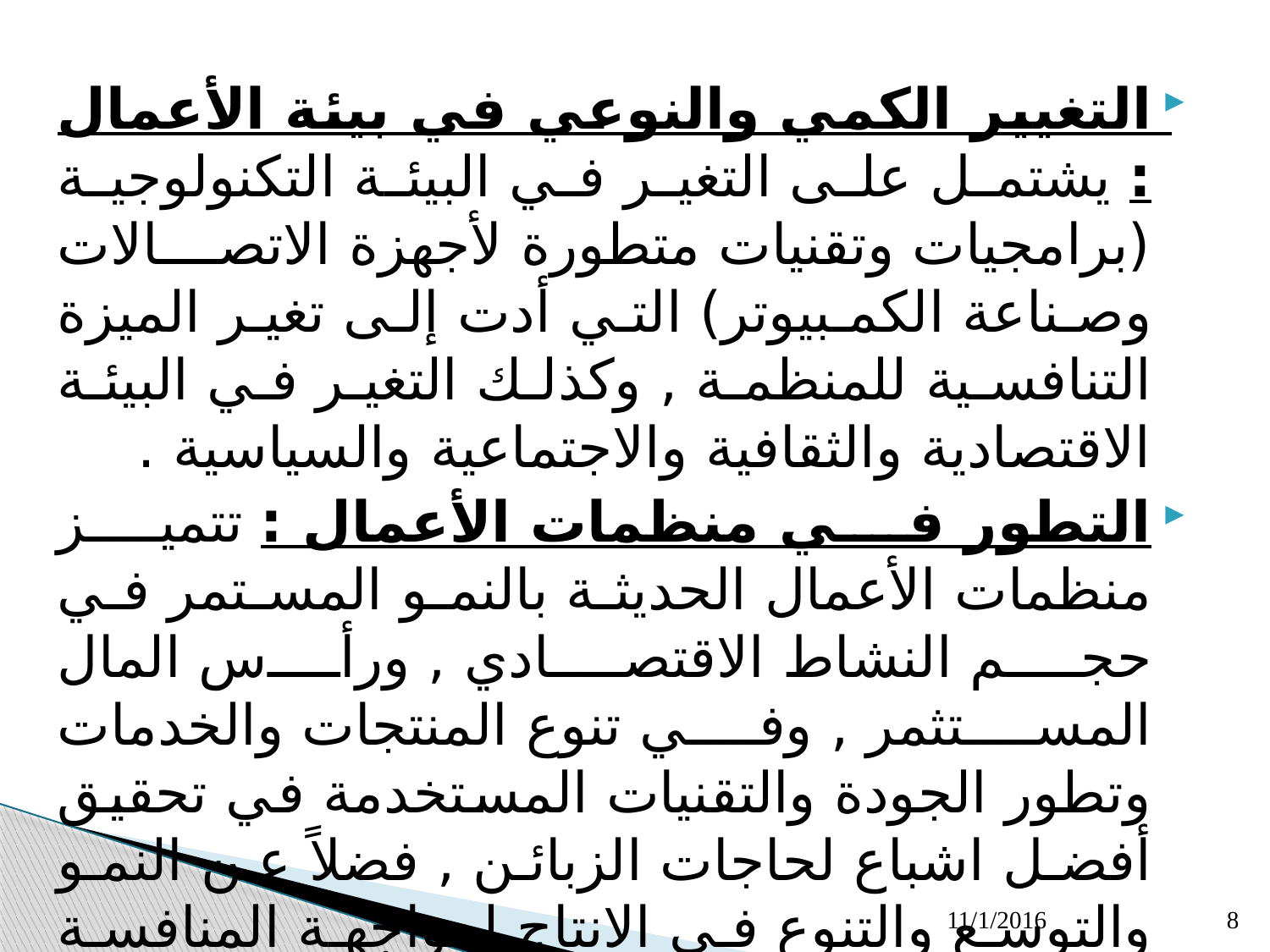

التغيير الكمي والنوعي في بيئة الأعمال : يشتمل على التغير في البيئة التكنولوجية (برامجيات وتقنيات متطورة لأجهزة الاتصالات وصناعة الكمبيوتر) التي أدت إلى تغير الميزة التنافسية للمنظمة , وكذلك التغير في البيئة الاقتصادية والثقافية والاجتماعية والسياسية .
التطور في منظمات الأعمال : تتميز منظمات الأعمال الحديثة بالنمو المستمر في حجم النشاط الاقتصادي , ورأس المال المستثمر , وفي تنوع المنتجات والخدمات وتطور الجودة والتقنيات المستخدمة في تحقيق أفضل اشباع لحاجات الزبائن , فضلاً عن النمو والتوسع والتنوع في الانتاج لمواجهة المنافسة في بيئة الأعمال .
11/1/2016
8